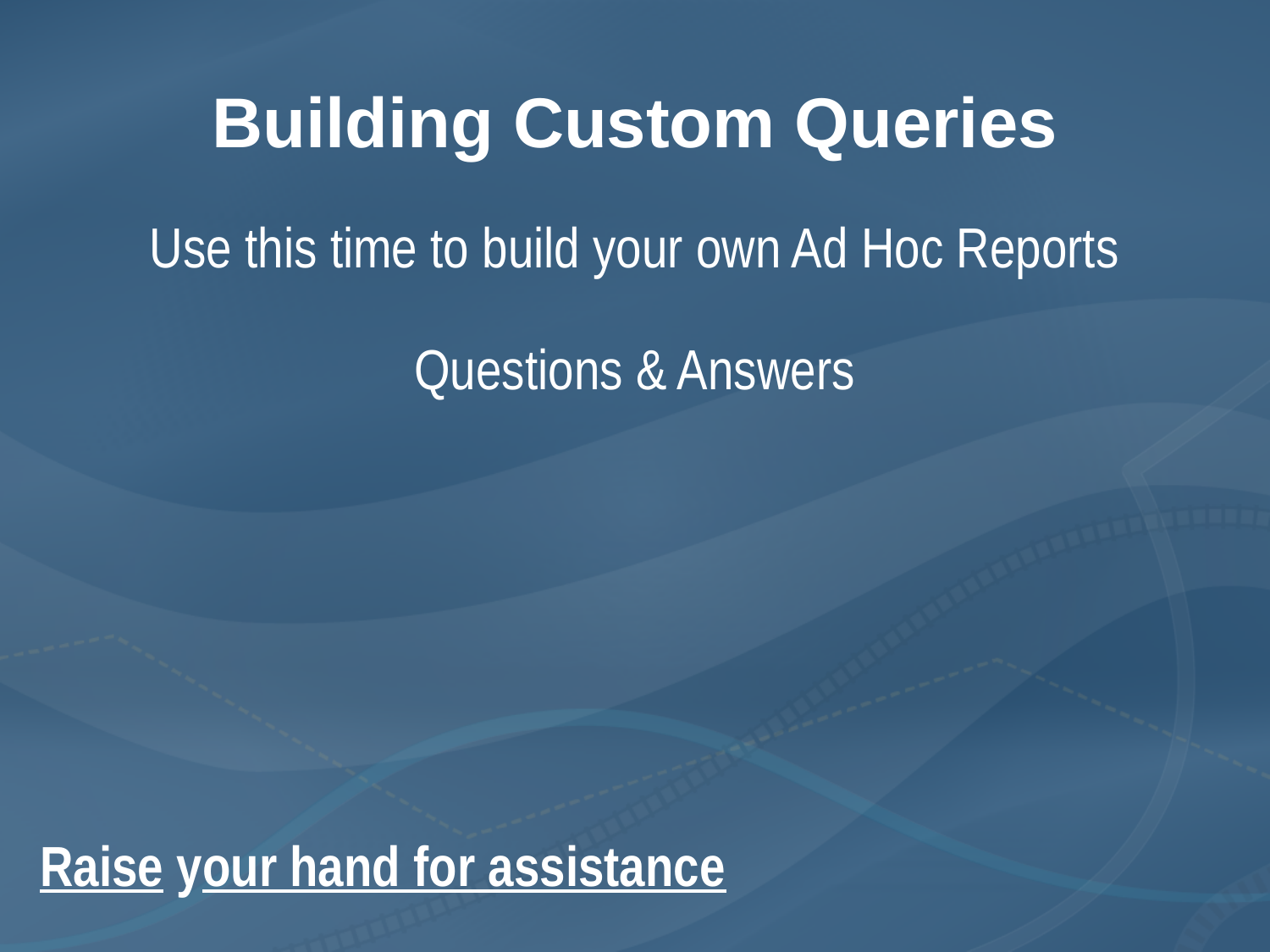

# Building Custom Queries

Use this time to build your own Ad Hoc Reports

Questions & Answers
Raise your hand for assistance